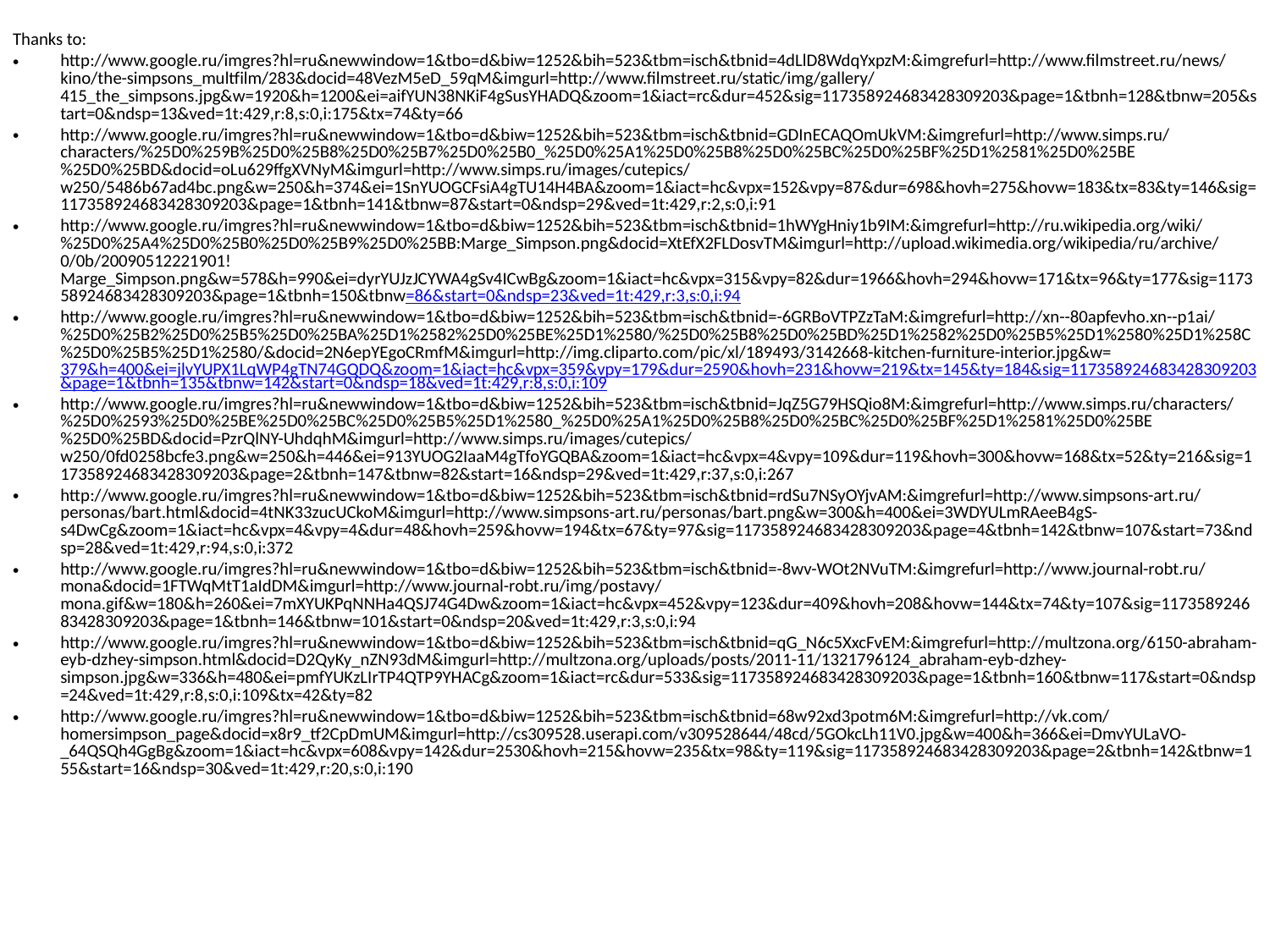

#
Thanks to:
http://www.google.ru/imgres?hl=ru&newwindow=1&tbo=d&biw=1252&bih=523&tbm=isch&tbnid=4dLlD8WdqYxpzM:&imgrefurl=http://www.filmstreet.ru/news/kino/the-simpsons_multfilm/283&docid=48VezM5eD_59qM&imgurl=http://www.filmstreet.ru/static/img/gallery/415_the_simpsons.jpg&w=1920&h=1200&ei=aifYUN38NKiF4gSusYHADQ&zoom=1&iact=rc&dur=452&sig=117358924683428309203&page=1&tbnh=128&tbnw=205&start=0&ndsp=13&ved=1t:429,r:8,s:0,i:175&tx=74&ty=66
http://www.google.ru/imgres?hl=ru&newwindow=1&tbo=d&biw=1252&bih=523&tbm=isch&tbnid=GDInECAQOmUkVM:&imgrefurl=http://www.simps.ru/characters/%25D0%259B%25D0%25B8%25D0%25B7%25D0%25B0_%25D0%25A1%25D0%25B8%25D0%25BC%25D0%25BF%25D1%2581%25D0%25BE%25D0%25BD&docid=oLu629ffgXVNyM&imgurl=http://www.simps.ru/images/cutepics/w250/5486b67ad4bc.png&w=250&h=374&ei=1SnYUOGCFsiA4gTU14H4BA&zoom=1&iact=hc&vpx=152&vpy=87&dur=698&hovh=275&hovw=183&tx=83&ty=146&sig=117358924683428309203&page=1&tbnh=141&tbnw=87&start=0&ndsp=29&ved=1t:429,r:2,s:0,i:91
http://www.google.ru/imgres?hl=ru&newwindow=1&tbo=d&biw=1252&bih=523&tbm=isch&tbnid=1hWYgHniy1b9IM:&imgrefurl=http://ru.wikipedia.org/wiki/%25D0%25A4%25D0%25B0%25D0%25B9%25D0%25BB:Marge_Simpson.png&docid=XtEfX2FLDosvTM&imgurl=http://upload.wikimedia.org/wikipedia/ru/archive/0/0b/20090512221901!Marge_Simpson.png&w=578&h=990&ei=dyrYUJzJCYWA4gSv4ICwBg&zoom=1&iact=hc&vpx=315&vpy=82&dur=1966&hovh=294&hovw=171&tx=96&ty=177&sig=117358924683428309203&page=1&tbnh=150&tbnw=86&start=0&ndsp=23&ved=1t:429,r:3,s:0,i:94
http://www.google.ru/imgres?hl=ru&newwindow=1&tbo=d&biw=1252&bih=523&tbm=isch&tbnid=-6GRBoVTPZzTaM:&imgrefurl=http://xn--80apfevho.xn--p1ai/%25D0%25B2%25D0%25B5%25D0%25BA%25D1%2582%25D0%25BE%25D1%2580/%25D0%25B8%25D0%25BD%25D1%2582%25D0%25B5%25D1%2580%25D1%258C%25D0%25B5%25D1%2580/&docid=2N6epYEgoCRmfM&imgurl=http://img.cliparto.com/pic/xl/189493/3142668-kitchen-furniture-interior.jpg&w=379&h=400&ei=jlvYUPX1LqWP4gTN74GQDQ&zoom=1&iact=hc&vpx=359&vpy=179&dur=2590&hovh=231&hovw=219&tx=145&ty=184&sig=117358924683428309203&page=1&tbnh=135&tbnw=142&start=0&ndsp=18&ved=1t:429,r:8,s:0,i:109
http://www.google.ru/imgres?hl=ru&newwindow=1&tbo=d&biw=1252&bih=523&tbm=isch&tbnid=JqZ5G79HSQio8M:&imgrefurl=http://www.simps.ru/characters/%25D0%2593%25D0%25BE%25D0%25BC%25D0%25B5%25D1%2580_%25D0%25A1%25D0%25B8%25D0%25BC%25D0%25BF%25D1%2581%25D0%25BE%25D0%25BD&docid=PzrQlNY-UhdqhM&imgurl=http://www.simps.ru/images/cutepics/w250/0fd0258bcfe3.png&w=250&h=446&ei=913YUOG2IaaM4gTfoYGQBA&zoom=1&iact=hc&vpx=4&vpy=109&dur=119&hovh=300&hovw=168&tx=52&ty=216&sig=117358924683428309203&page=2&tbnh=147&tbnw=82&start=16&ndsp=29&ved=1t:429,r:37,s:0,i:267
http://www.google.ru/imgres?hl=ru&newwindow=1&tbo=d&biw=1252&bih=523&tbm=isch&tbnid=rdSu7NSyOYjvAM:&imgrefurl=http://www.simpsons-art.ru/personas/bart.html&docid=4tNK33zucUCkoM&imgurl=http://www.simpsons-art.ru/personas/bart.png&w=300&h=400&ei=3WDYULmRAeeB4gS-s4DwCg&zoom=1&iact=hc&vpx=4&vpy=4&dur=48&hovh=259&hovw=194&tx=67&ty=97&sig=117358924683428309203&page=4&tbnh=142&tbnw=107&start=73&ndsp=28&ved=1t:429,r:94,s:0,i:372
http://www.google.ru/imgres?hl=ru&newwindow=1&tbo=d&biw=1252&bih=523&tbm=isch&tbnid=-8wv-WOt2NVuTM:&imgrefurl=http://www.journal-robt.ru/mona&docid=1FTWqMtT1aIdDM&imgurl=http://www.journal-robt.ru/img/postavy/mona.gif&w=180&h=260&ei=7mXYUKPqNNHa4QSJ74G4Dw&zoom=1&iact=hc&vpx=452&vpy=123&dur=409&hovh=208&hovw=144&tx=74&ty=107&sig=117358924683428309203&page=1&tbnh=146&tbnw=101&start=0&ndsp=20&ved=1t:429,r:3,s:0,i:94
http://www.google.ru/imgres?hl=ru&newwindow=1&tbo=d&biw=1252&bih=523&tbm=isch&tbnid=qG_N6c5XxcFvEM:&imgrefurl=http://multzona.org/6150-abraham-eyb-dzhey-simpson.html&docid=D2QyKy_nZN93dM&imgurl=http://multzona.org/uploads/posts/2011-11/1321796124_abraham-eyb-dzhey-simpson.jpg&w=336&h=480&ei=pmfYUKzLIrTP4QTP9YHACg&zoom=1&iact=rc&dur=533&sig=117358924683428309203&page=1&tbnh=160&tbnw=117&start=0&ndsp=24&ved=1t:429,r:8,s:0,i:109&tx=42&ty=82
http://www.google.ru/imgres?hl=ru&newwindow=1&tbo=d&biw=1252&bih=523&tbm=isch&tbnid=68w92xd3potm6M:&imgrefurl=http://vk.com/homersimpson_page&docid=x8r9_tf2CpDmUM&imgurl=http://cs309528.userapi.com/v309528644/48cd/5GOkcLh11V0.jpg&w=400&h=366&ei=DmvYULaVO-_64QSQh4GgBg&zoom=1&iact=hc&vpx=608&vpy=142&dur=2530&hovh=215&hovw=235&tx=98&ty=119&sig=117358924683428309203&page=2&tbnh=142&tbnw=155&start=16&ndsp=30&ved=1t:429,r:20,s:0,i:190